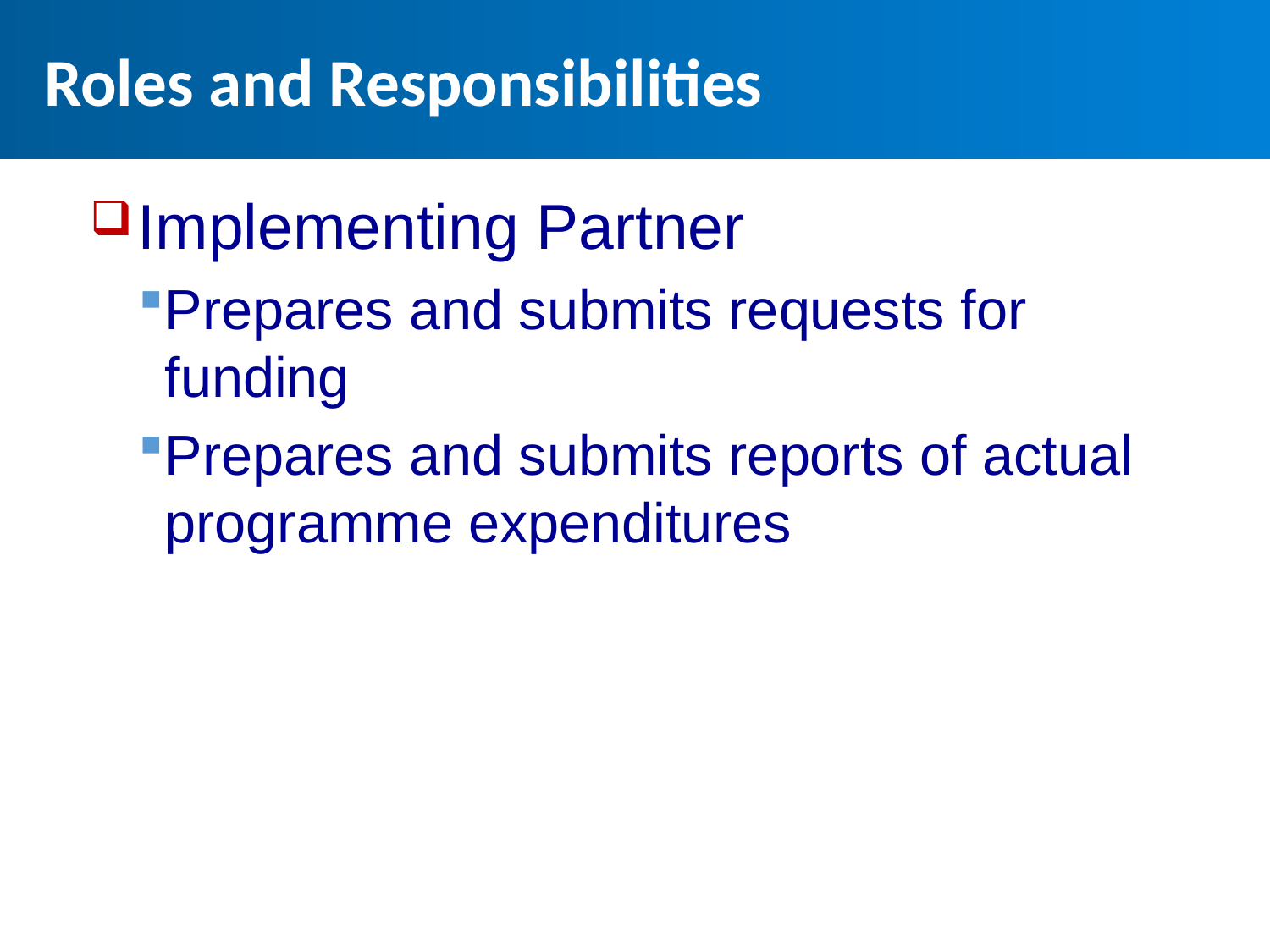

# Roles and Responsibilities
Implementing Partner
Prepares and submits requests for funding
Prepares and submits reports of actual programme expenditures